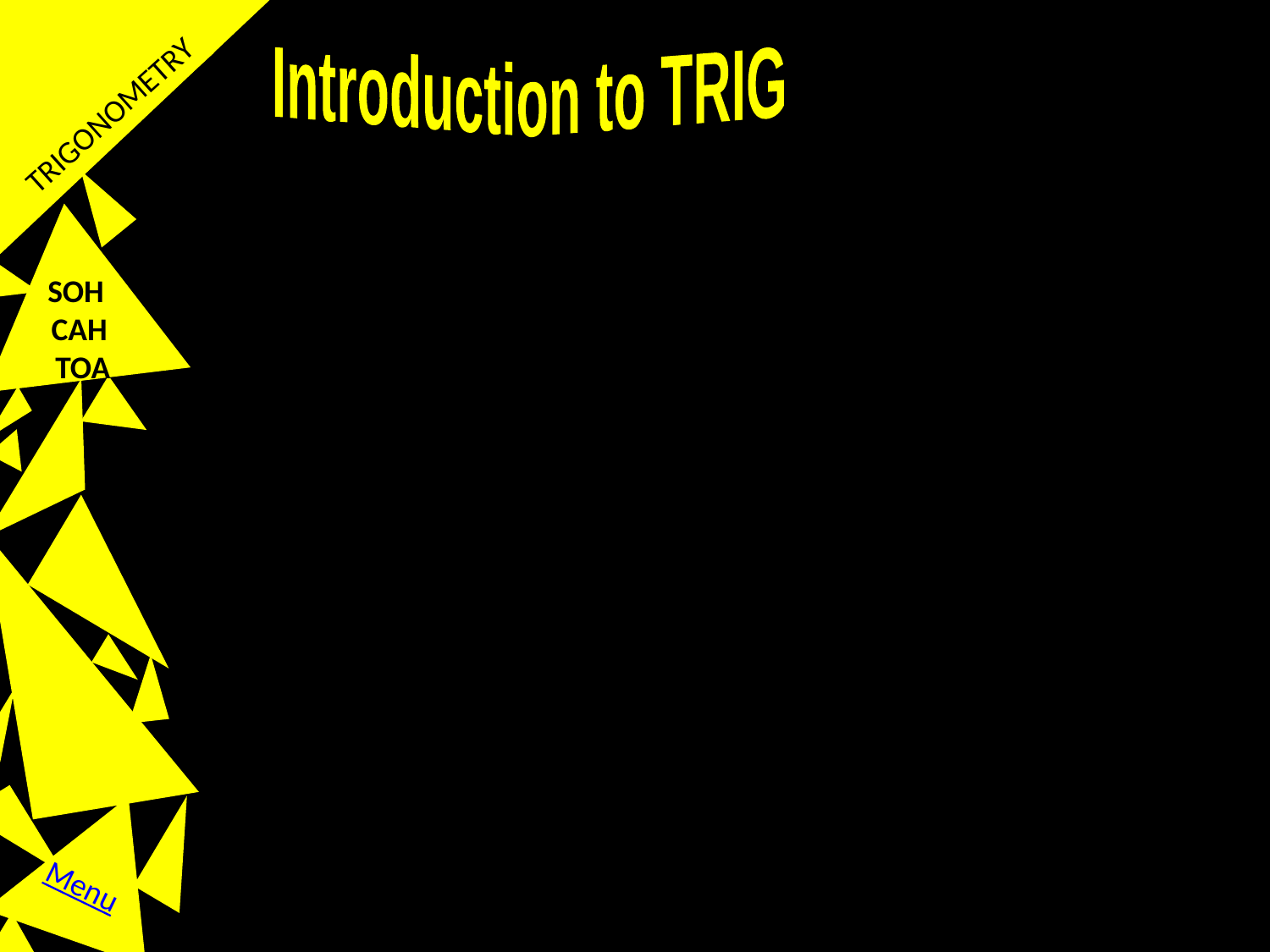

TRIGONOMETRY
Introduction to TRIG
SOH
CAH
 TOA
Menu